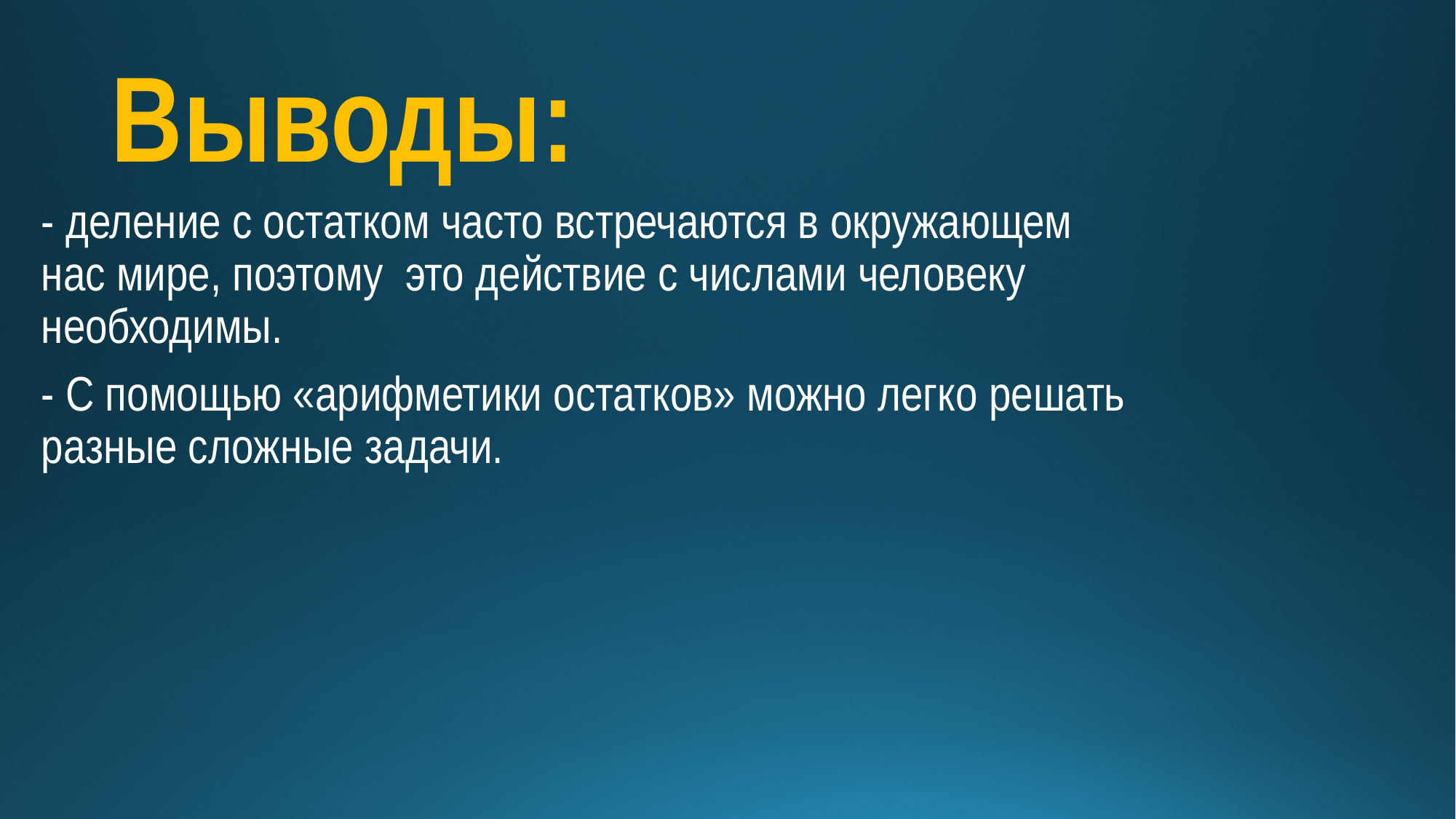

# Выводы:
- деление с остатком часто встречаются в окружающем нас мире, поэтому  это действие с числами человеку необходимы.
- С помощью «арифметики остатков» можно легко решать разные сложные задачи.